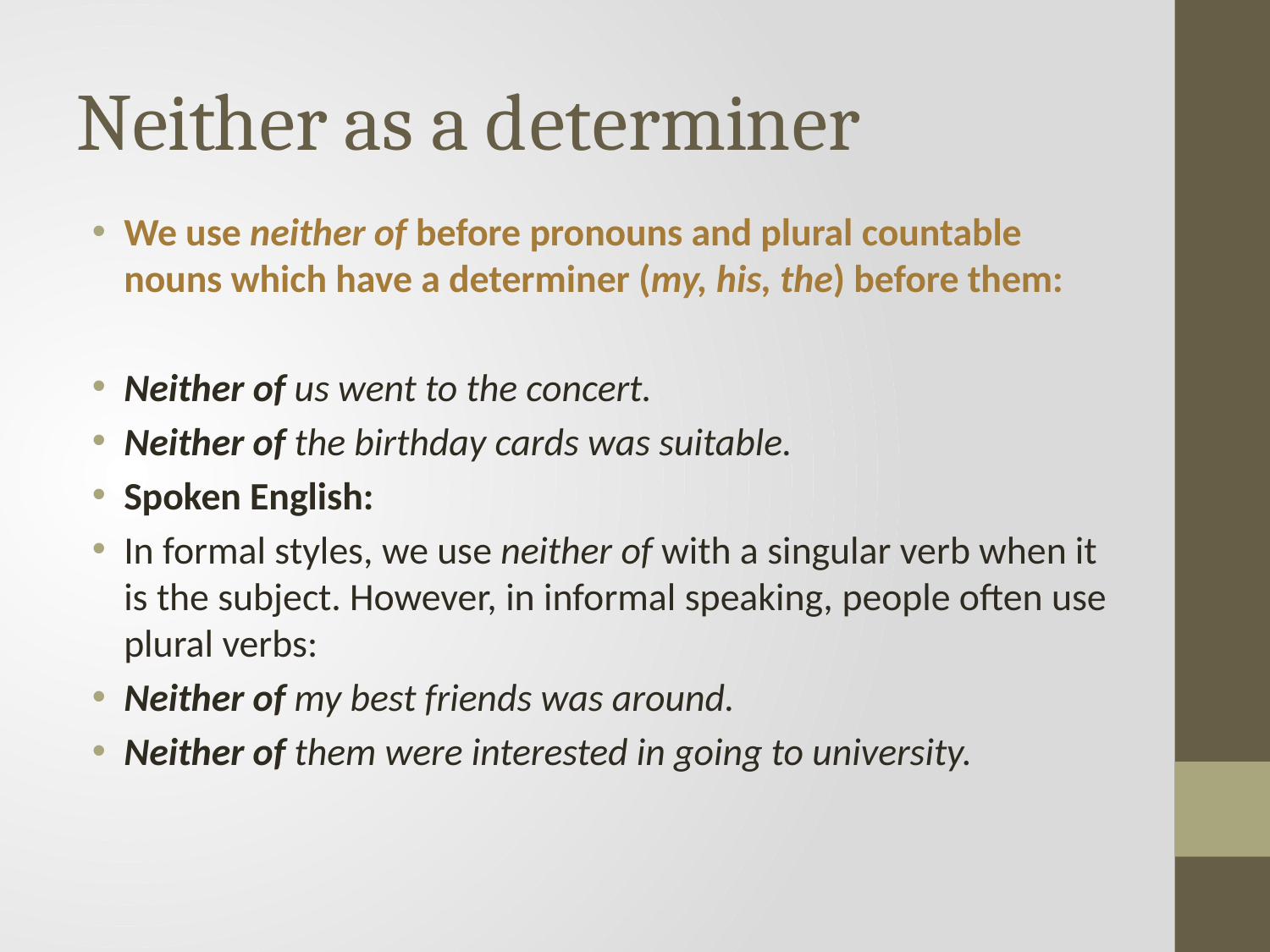

# Neither as a determiner
We use neither of before pronouns and plural countable nouns which have a determiner (my, his, the) before them:

Neither of us went to the concert.
Neither of the birthday cards was suitable.
Spoken English:
In formal styles, we use neither of with a singular verb when it is the subject. However, in informal speaking, people often use plural verbs:
Neither of my best friends was around.
Neither of them were interested in going to university.